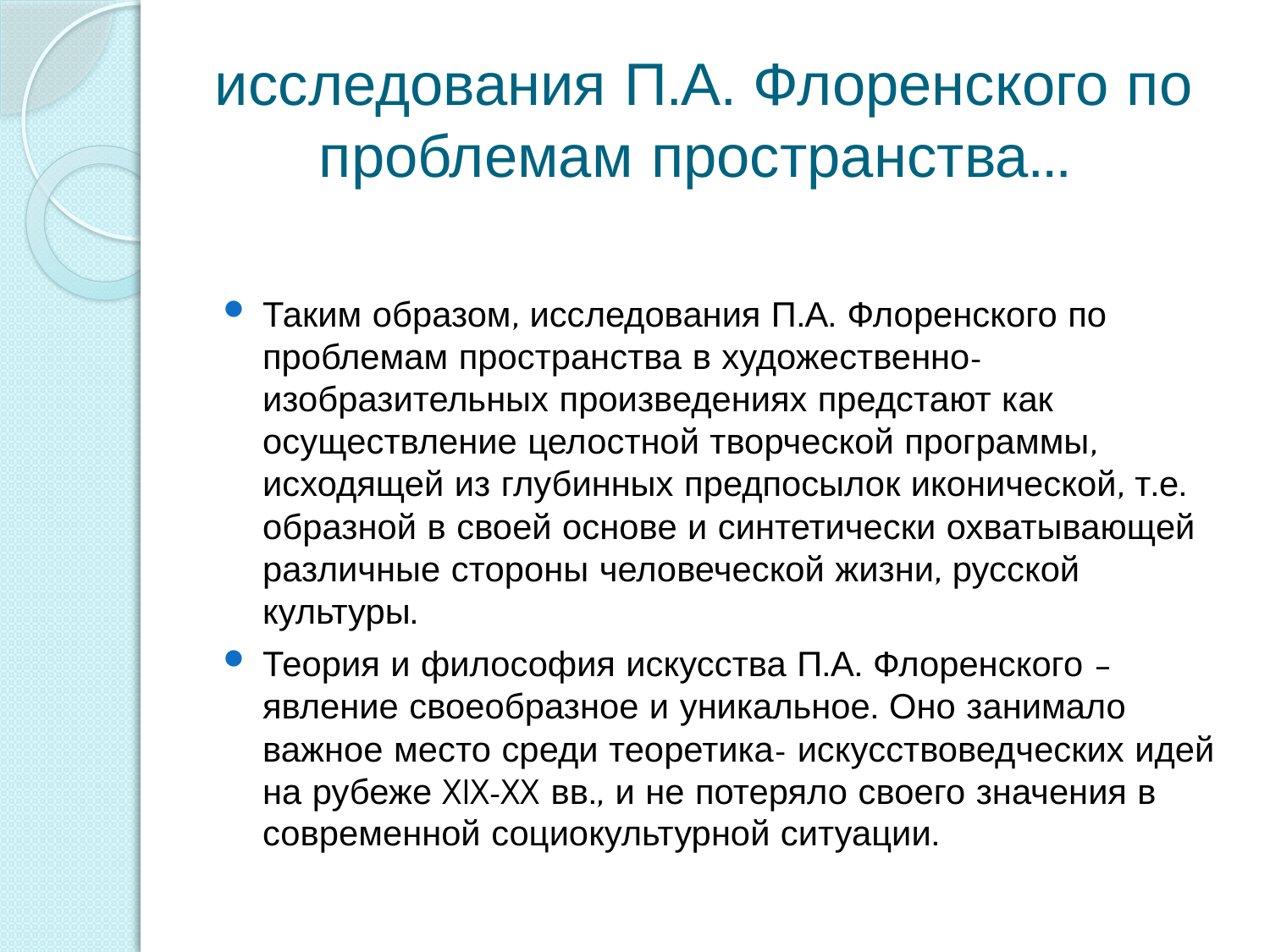

# исследования П.А. Флоренского по проблемам пространства…
Таким образом, исследования П.А. Флоренского по проблемам пространства в художественно- изобразительных произведениях предстают как осуществление целостной творческой программы, исходящей из глубинных предпосылок иконической, т.е. образной в своей основе и синтетически охватывающей различные стороны человеческой жизни, русской культуры.
Теория и философия искусства П.А. Флоренского – явление своеобразное и уникальное. Оно занимало важное место среди теоретика- искусствоведческих идей на рубеже XIX-XX вв., и не потеряло своего значения в современной социокультурной ситуации.